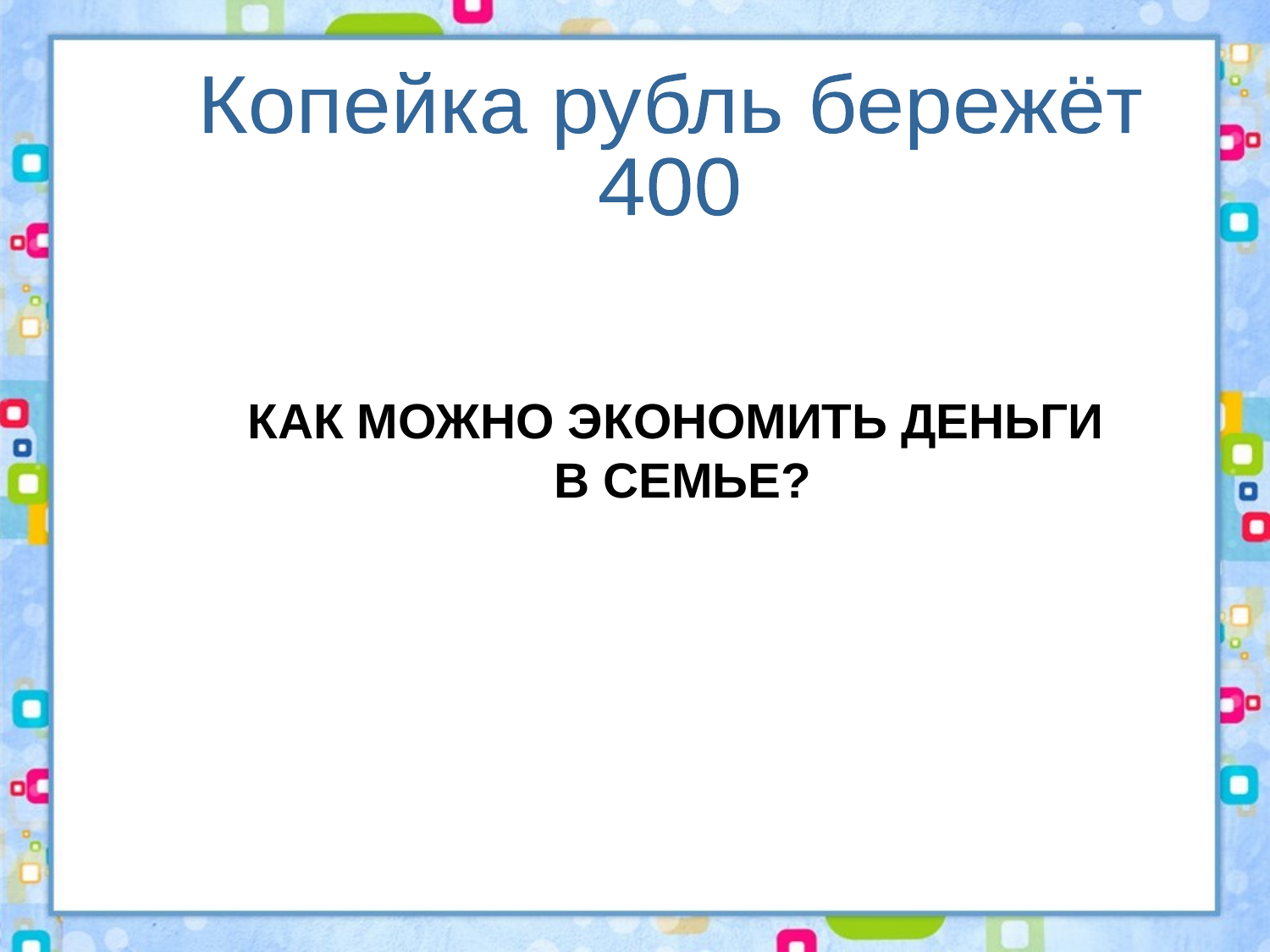

Копейка рубль бережёт
400
КАК МОЖНО ЭКОНОМИТЬ ДЕНЬГИ
В СЕМЬЕ?